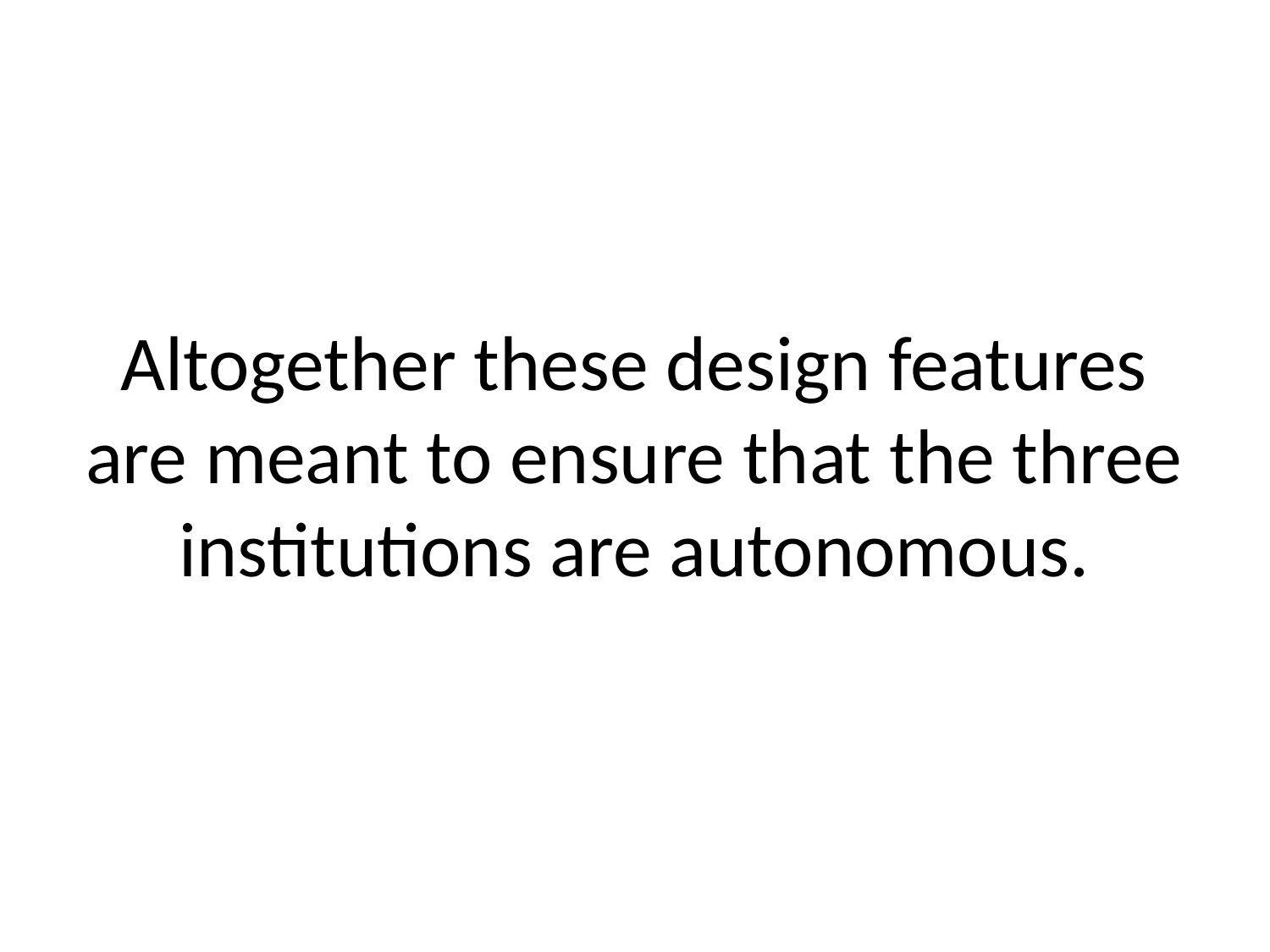

# Altogether these design features are meant to ensure that the three institutions are autonomous.